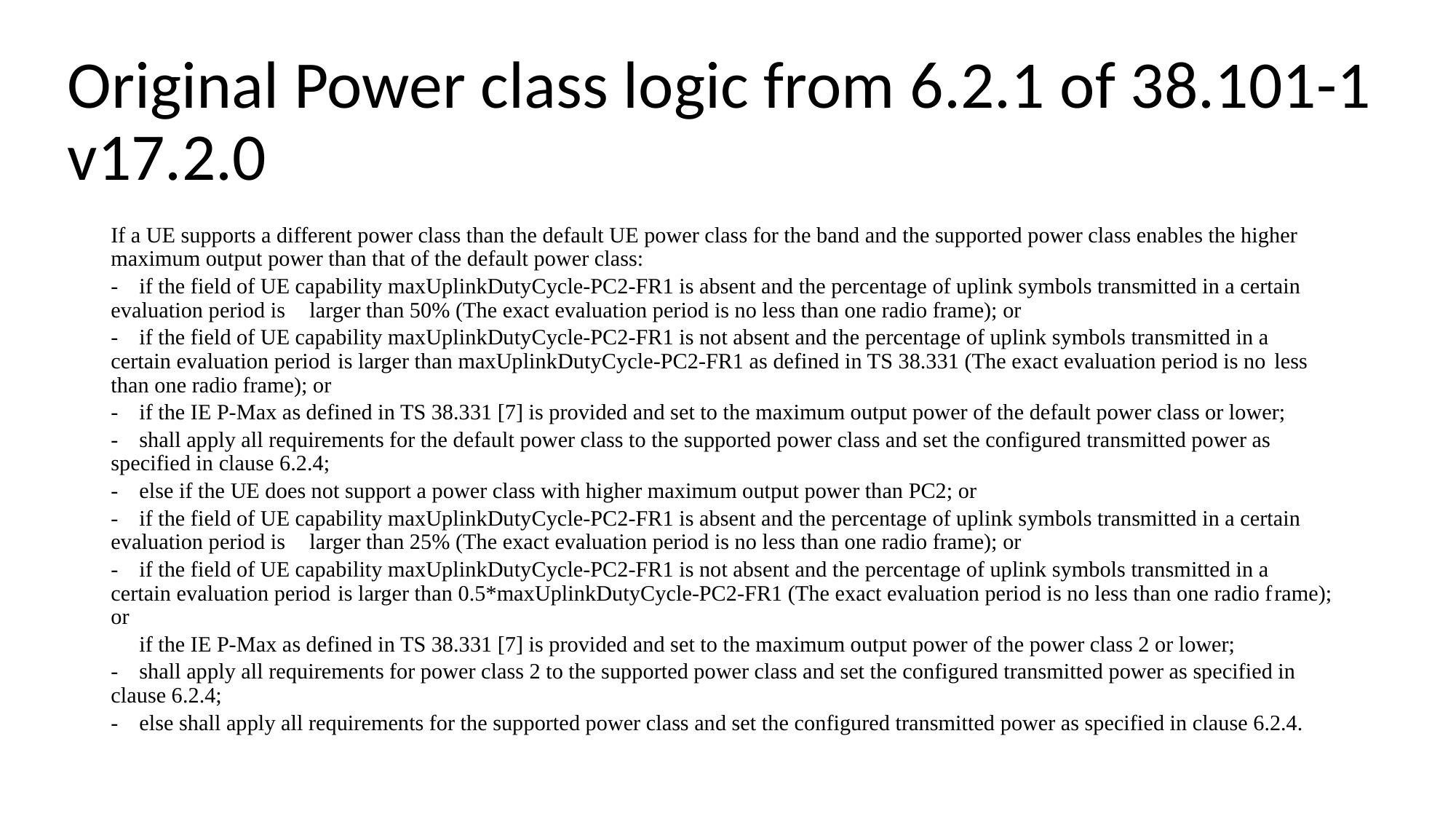

# Original Power class logic from 6.2.1 of 38.101-1 v17.2.0
If a UE supports a different power class than the default UE power class for the band and the supported power class enables the higher maximum output power than that of the default power class:
-	if the field of UE capability maxUplinkDutyCycle-PC2-FR1 is absent and the percentage of uplink symbols transmitted in a certain 	evaluation period is 	larger than 50% (The exact evaluation period is no less than one radio frame); or
-	if the field of UE capability maxUplinkDutyCycle-PC2-FR1 is not absent and the percentage of uplink symbols transmitted in a 	certain evaluation period 	is larger than maxUplinkDutyCycle-PC2-FR1 as defined in TS 38.331 (The exact evaluation period is no 	less than one radio frame); or
-	if the IE P-Max as defined in TS 38.331 [7] is provided and set to the maximum output power of the default power class or lower;
-	shall apply all requirements for the default power class to the supported power class and set the configured transmitted power as 	specified in clause 6.2.4;
-	else if the UE does not support a power class with higher maximum output power than PC2; or
-	if the field of UE capability maxUplinkDutyCycle-PC2-FR1 is absent and the percentage of uplink symbols transmitted in a certain 	evaluation period is 	larger than 25% (The exact evaluation period is no less than one radio frame); or
-	if the field of UE capability maxUplinkDutyCycle-PC2-FR1 is not absent and the percentage of uplink symbols transmitted in a 	certain evaluation period 	is larger than 0.5*maxUplinkDutyCycle-PC2-FR1 (The exact evaluation period is no less than one radio f	rame); or
	if the IE P-Max as defined in TS 38.331 [7] is provided and set to the maximum output power of the power class 2 or lower;
-	shall apply all requirements for power class 2 to the supported power class and set the configured transmitted power as specified in 	clause 6.2.4;
-	else shall apply all requirements for the supported power class and set the configured transmitted power as specified in clause 6.2.4.